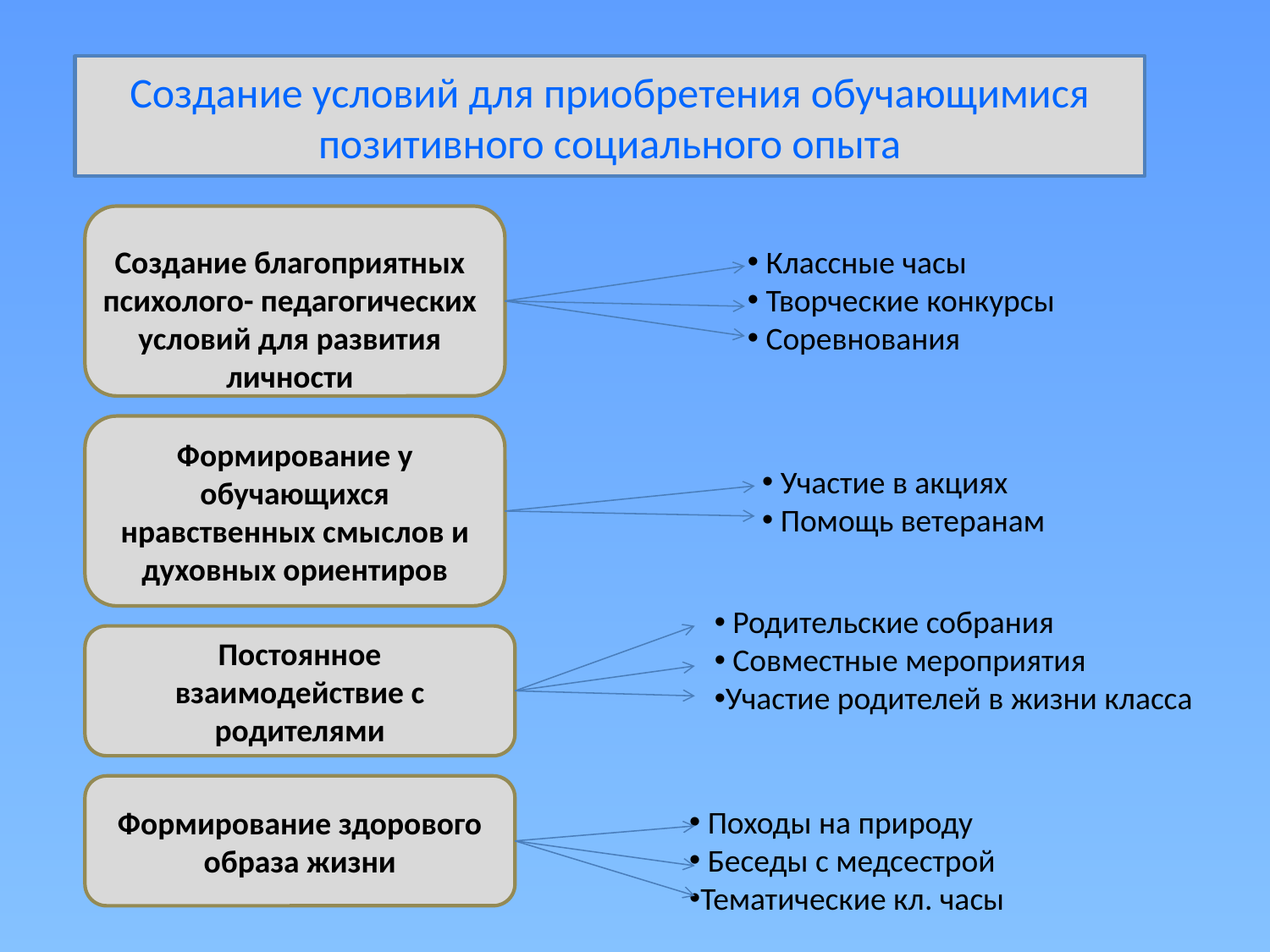

Создание условий для приобретения обучающимися позитивного социального опыта

 Классные часы
 Творческие конкурсы
 Соревнования

Создание благоприятных психолого- педагогических условий для развития личности
Формирование у обучающихся нравственных смыслов и духовных ориентиров
 Участие в акциях
 Помощь ветеранам
 Родительские собрания
 Совместные мероприятия
Участие родителей в жизни класса
Постоянное взаимодействие с родителями
Формирование здорового образа жизни
 Походы на природу
 Беседы с медсестрой
Тематические кл. часы